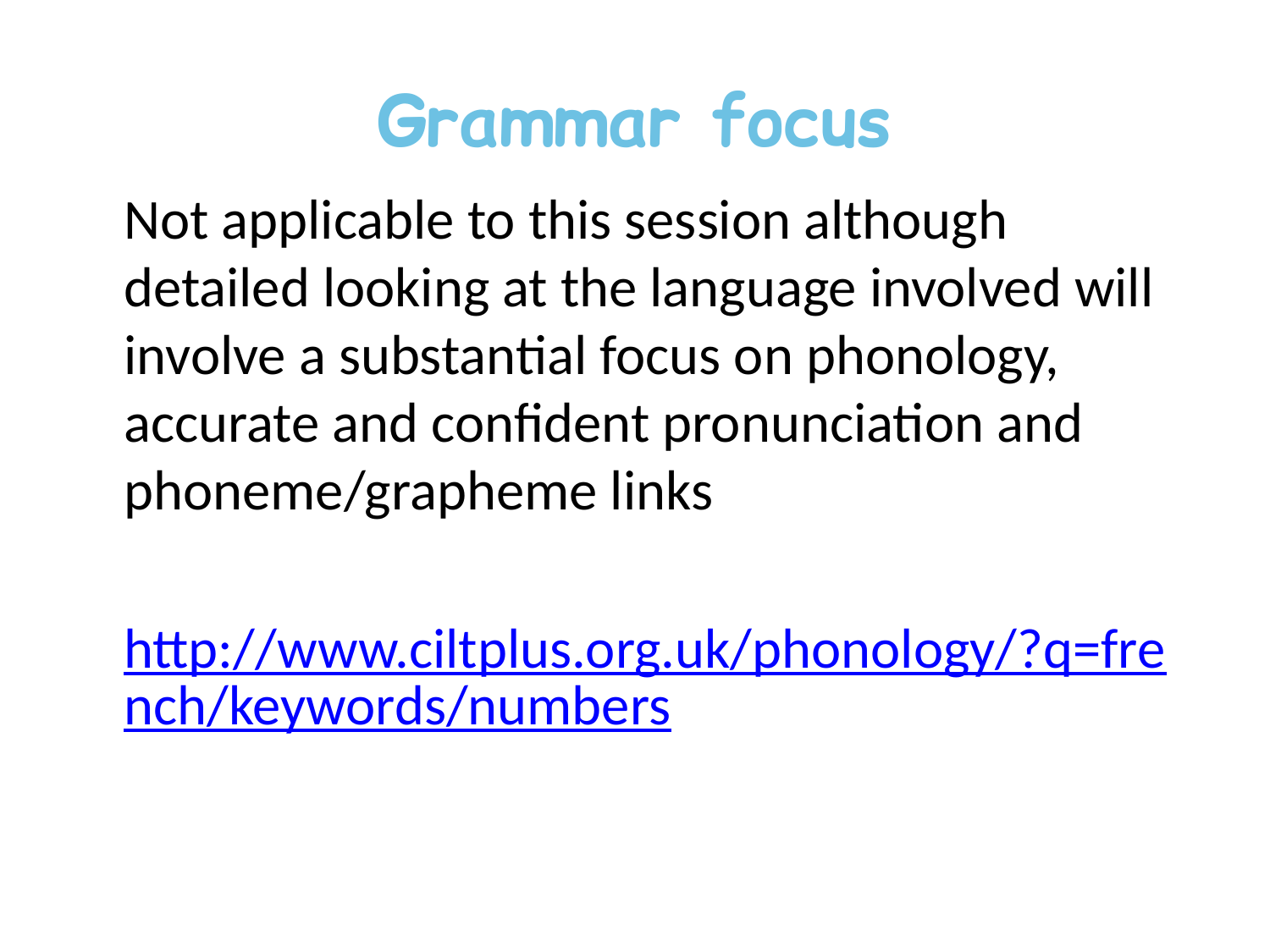

# Grammar focus
Not applicable to this session although detailed looking at the language involved will involve a substantial focus on phonology, accurate and confident pronunciation and phoneme/grapheme links

http://www.ciltplus.org.uk/phonology/?q=french/keywords/numbers